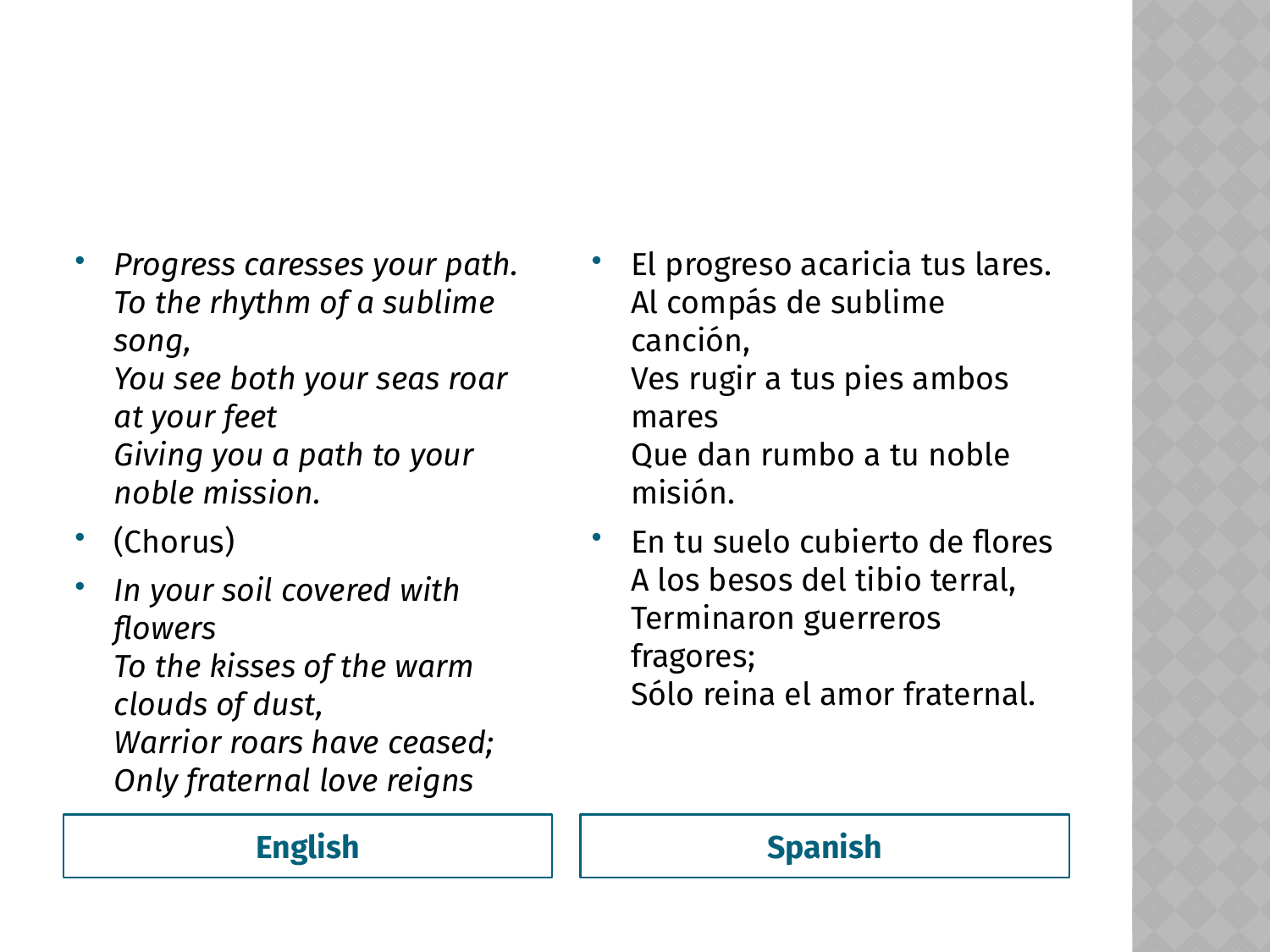

#
Progress caresses your path.
To the rhythm of a sublime song,
You see both your seas roar at your feet
Giving you a path to your noble mission.
(Chorus)
In your soil covered with flowers
To the kisses of the warm clouds of dust,
Warrior roars have ceased;
Only fraternal love reigns
El progreso acaricia tus lares.
Al compás de sublime canción,
Ves rugir a tus pies ambos mares
Que dan rumbo a tu noble misión.
En tu suelo cubierto de flores
A los besos del tibio terral,
Terminaron guerreros fragores;
Sólo reina el amor fraternal.

English
Spanish